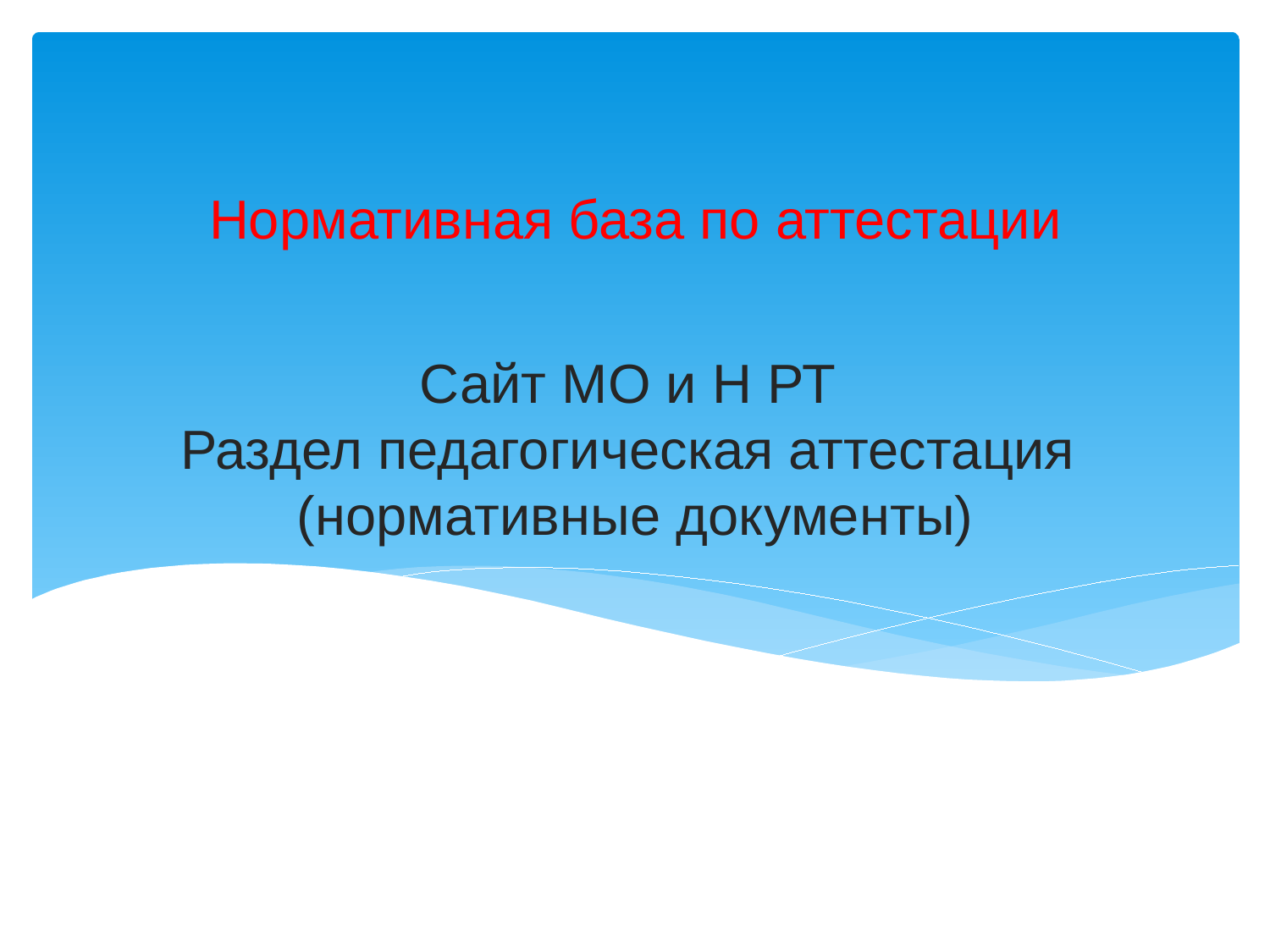

Нормативная база по аттестации
# Сайт МО и Н РТ Раздел педагогическая аттестация (нормативные документы)